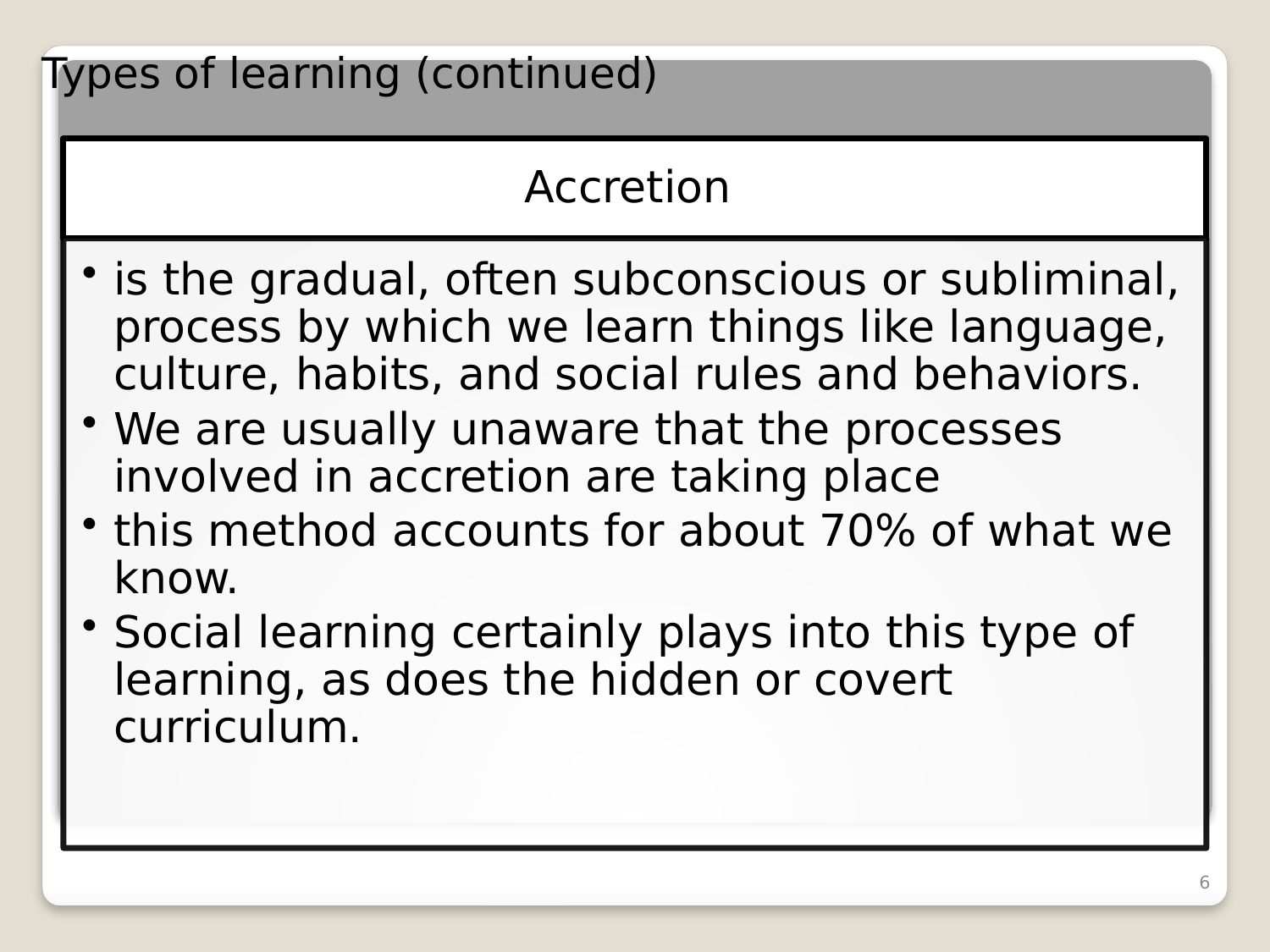

Types of learning (continued)
Accretion
is the gradual, often subconscious or subliminal, process by which we learn things like language, culture, habits, and social rules and behaviors.
We are usually unaware that the processes involved in accretion are taking place
this method accounts for about 70% of what we know.
Social learning certainly plays into this type of learning, as does the hidden or covert curriculum.
6